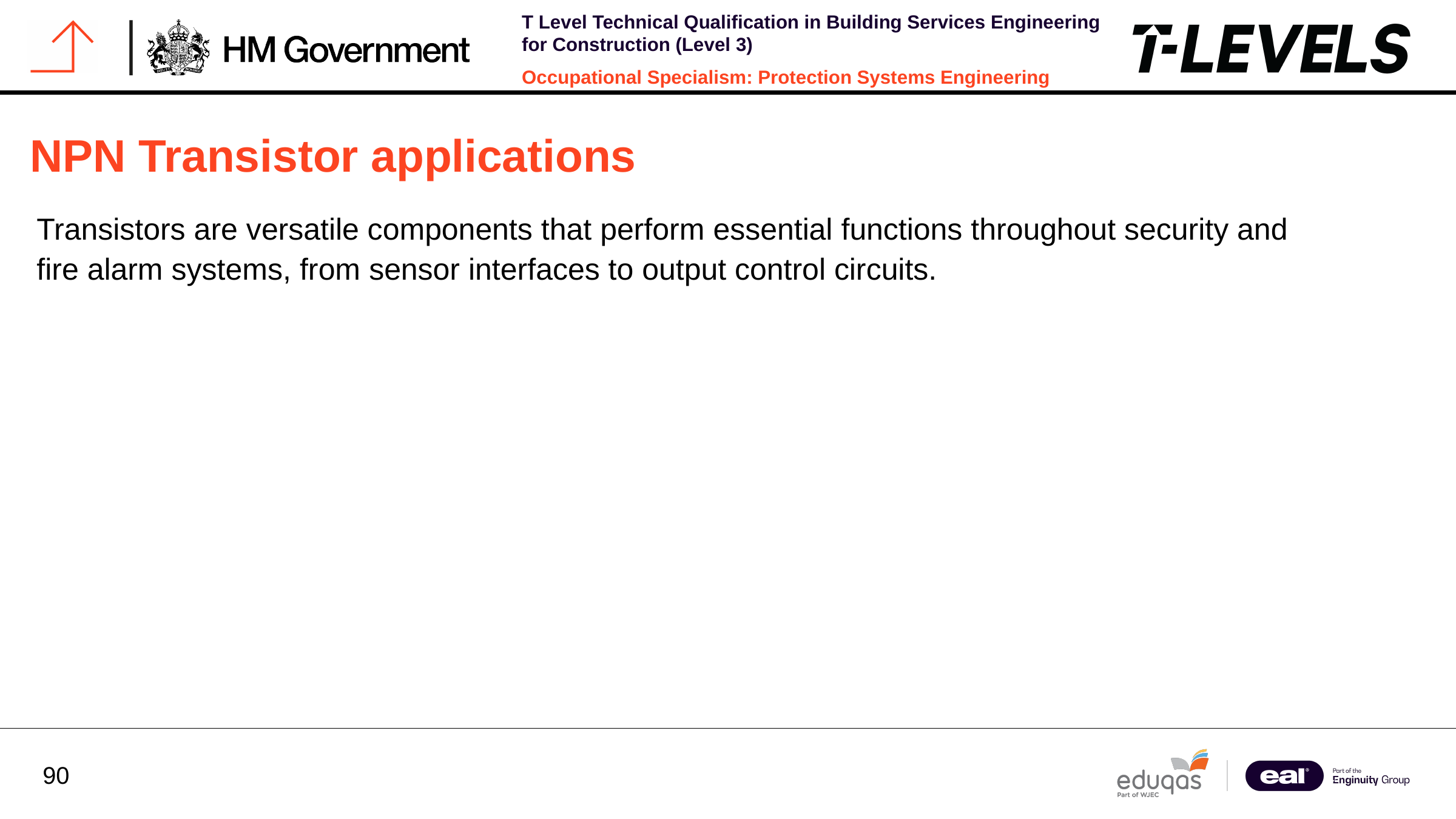

NPN Transistor applications
Transistors are versatile components that perform essential functions throughout security and fire alarm systems, from sensor interfaces to output control circuits.